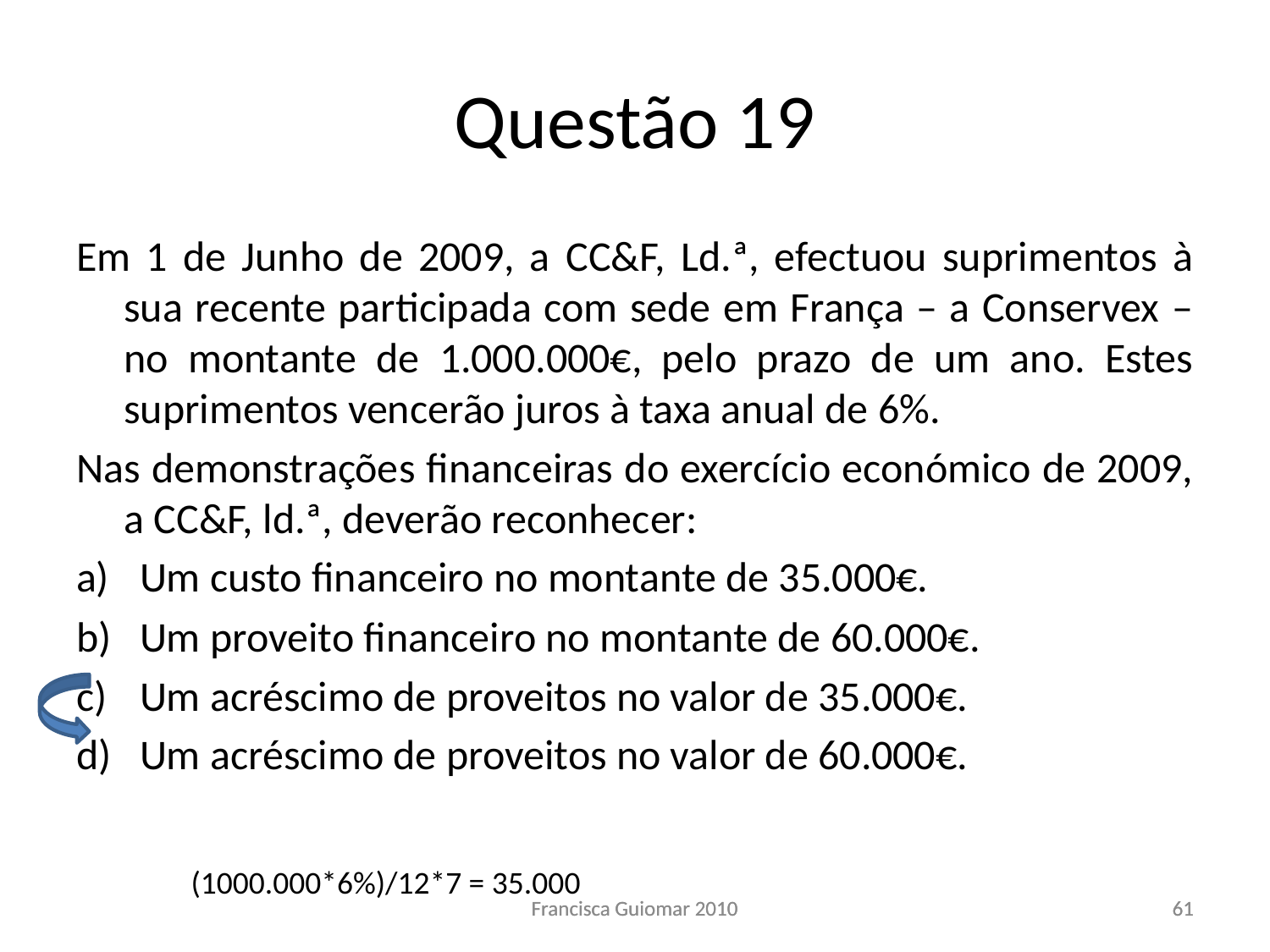

# Questão 19
Em 1 de Junho de 2009, a CC&F, Ld.ª, efectuou suprimentos à sua recente participada com sede em França – a Conservex – no montante de 1.000.000€, pelo prazo de um ano. Estes suprimentos vencerão juros à taxa anual de 6%.
Nas demonstrações financeiras do exercício económico de 2009, a CC&F, ld.ª, deverão reconhecer:
Um custo financeiro no montante de 35.000€.
Um proveito financeiro no montante de 60.000€.
Um acréscimo de proveitos no valor de 35.000€.
Um acréscimo de proveitos no valor de 60.000€.

(1000.000*6%)/12*7 = 35.000
Francisca Guiomar 2010
Francisca Guiomar 2010
61
61